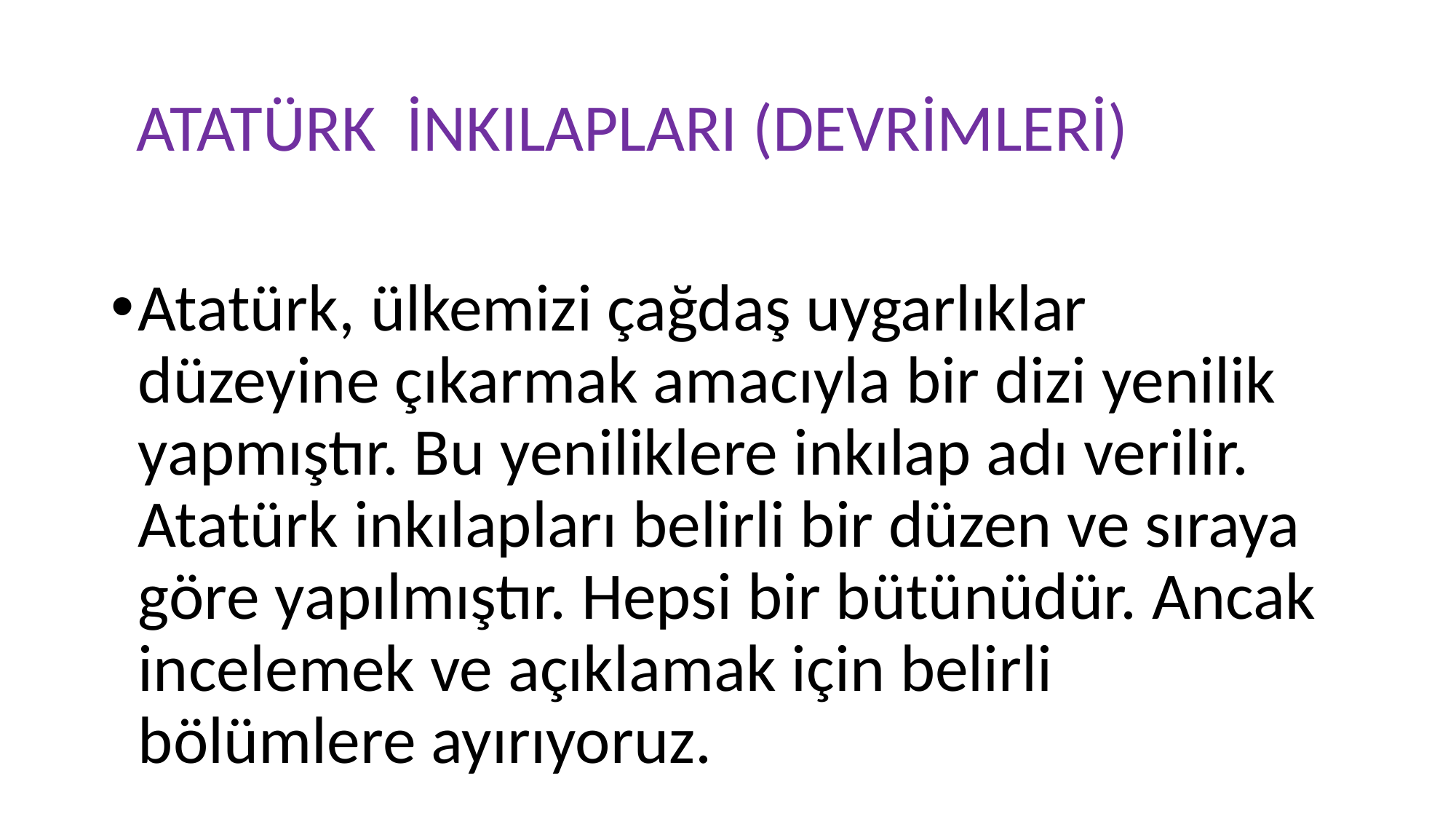

# ATATÜRK  İNKILAPLARI (DEVRİMLERİ)

Atatürk, ülkemizi çağdaş uygarlıklar düzeyine çıkarmak amacıyla bir dizi yenilik yapmıştır. Bu yeniliklere inkılap adı verilir. Atatürk inkılapları belirli bir düzen ve sıraya göre yapılmıştır. Hepsi bir bütünüdür. Ancak incelemek ve açıklamak için belirli bölümlere ayırıyoruz.